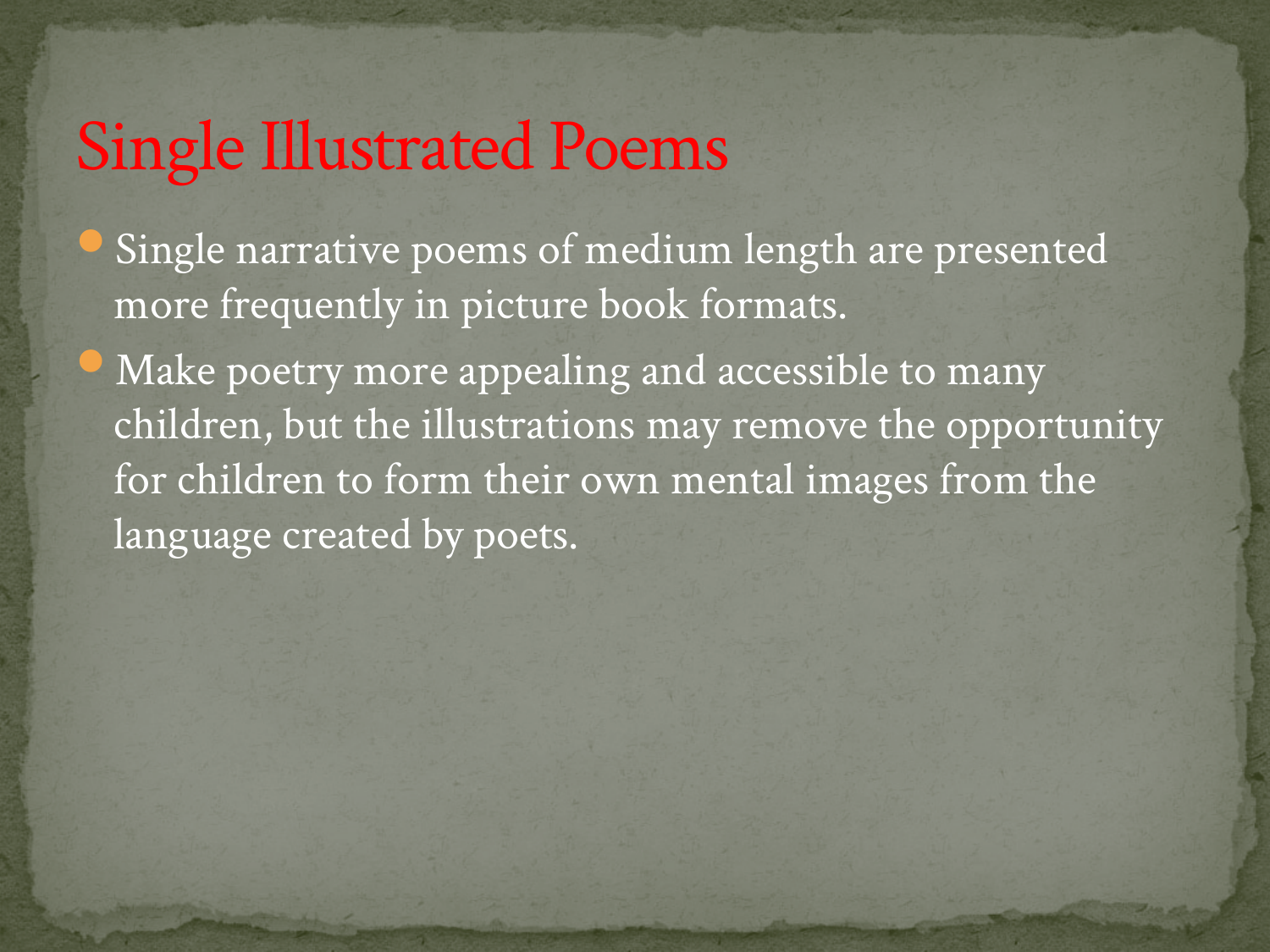

# Single Illustrated Poems
Single narrative poems of medium length are presented more frequently in picture book formats.
Make poetry more appealing and accessible to many children, but the illustrations may remove the opportunity for children to form their own mental images from the language created by poets.